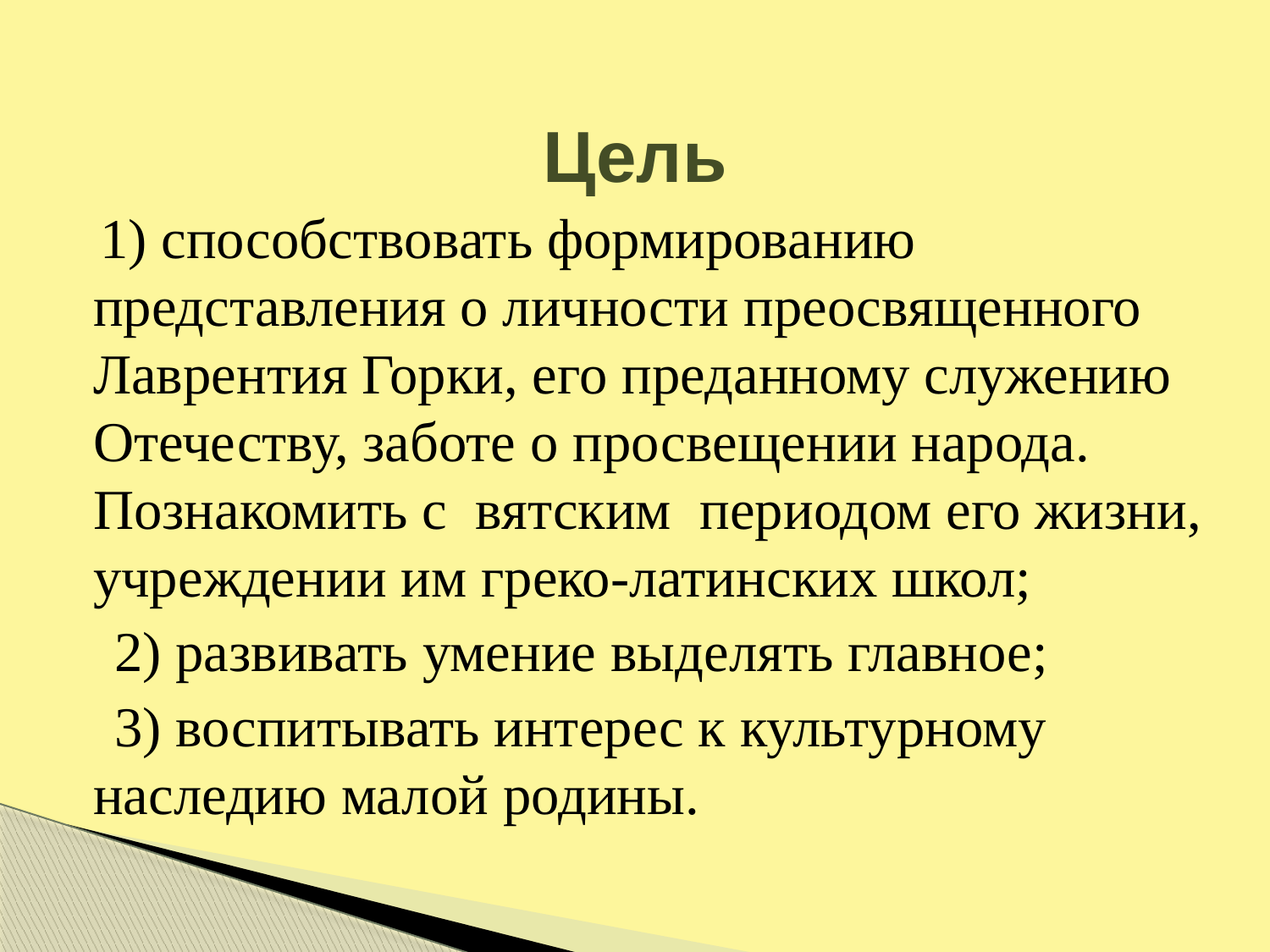

# Цель
   1) способствовать формированию представления о личности преосвященного Лаврентия Горки, его преданному служению Отечеству, заботе о просвещении народа. Познакомить с  вятским  периодом его жизни, учреждении им греко-латинских школ;
    2) развивать умение выделять главное;
    3) воспитывать интерес к культурному наследию малой родины.